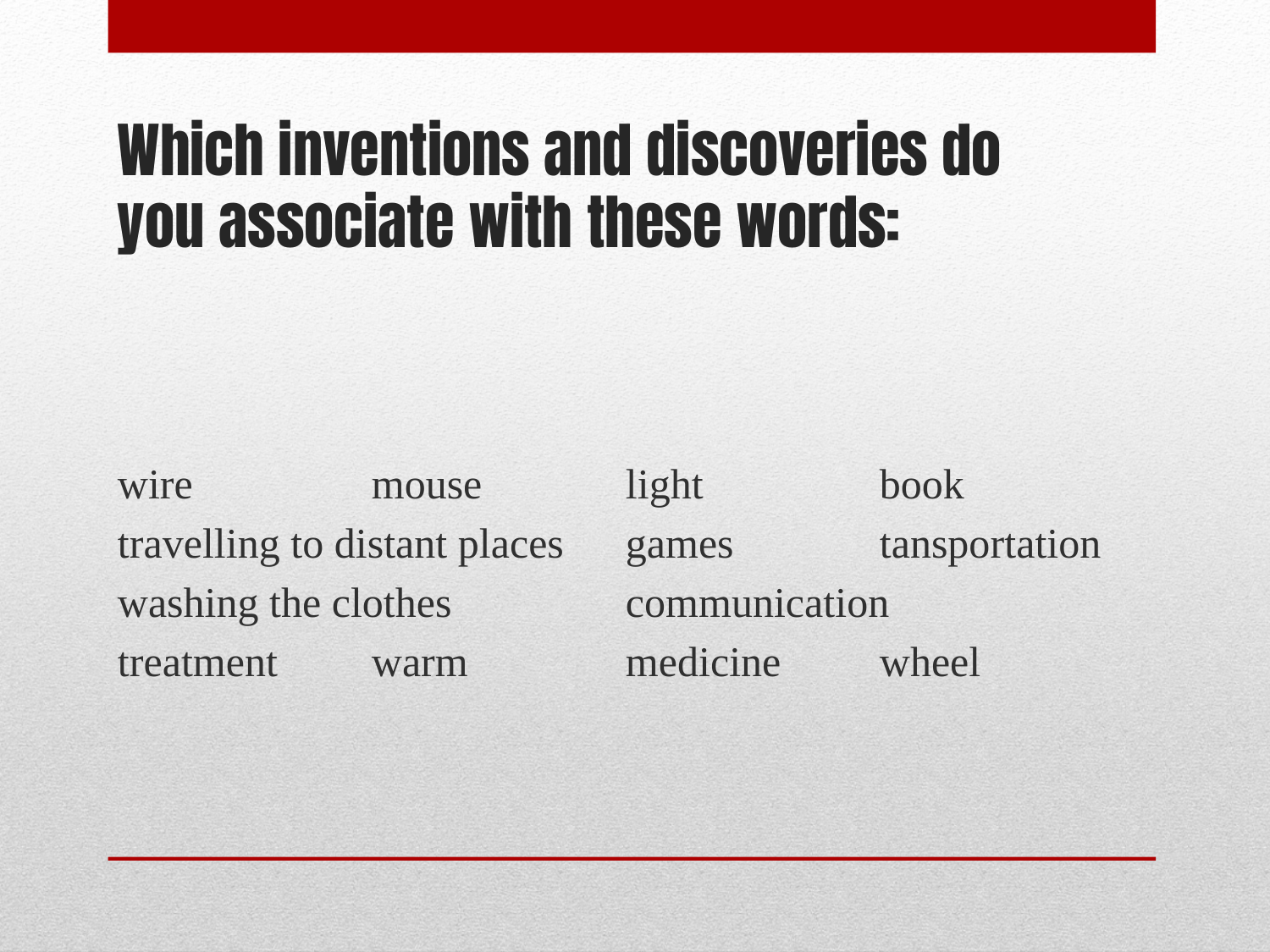

# Which inventions and discoveries do you associate with these words:
wire		mouse		light		book
travelling to distant places	games		tansportation
washing the clothes		communication
treatment	warm		medicine	wheel